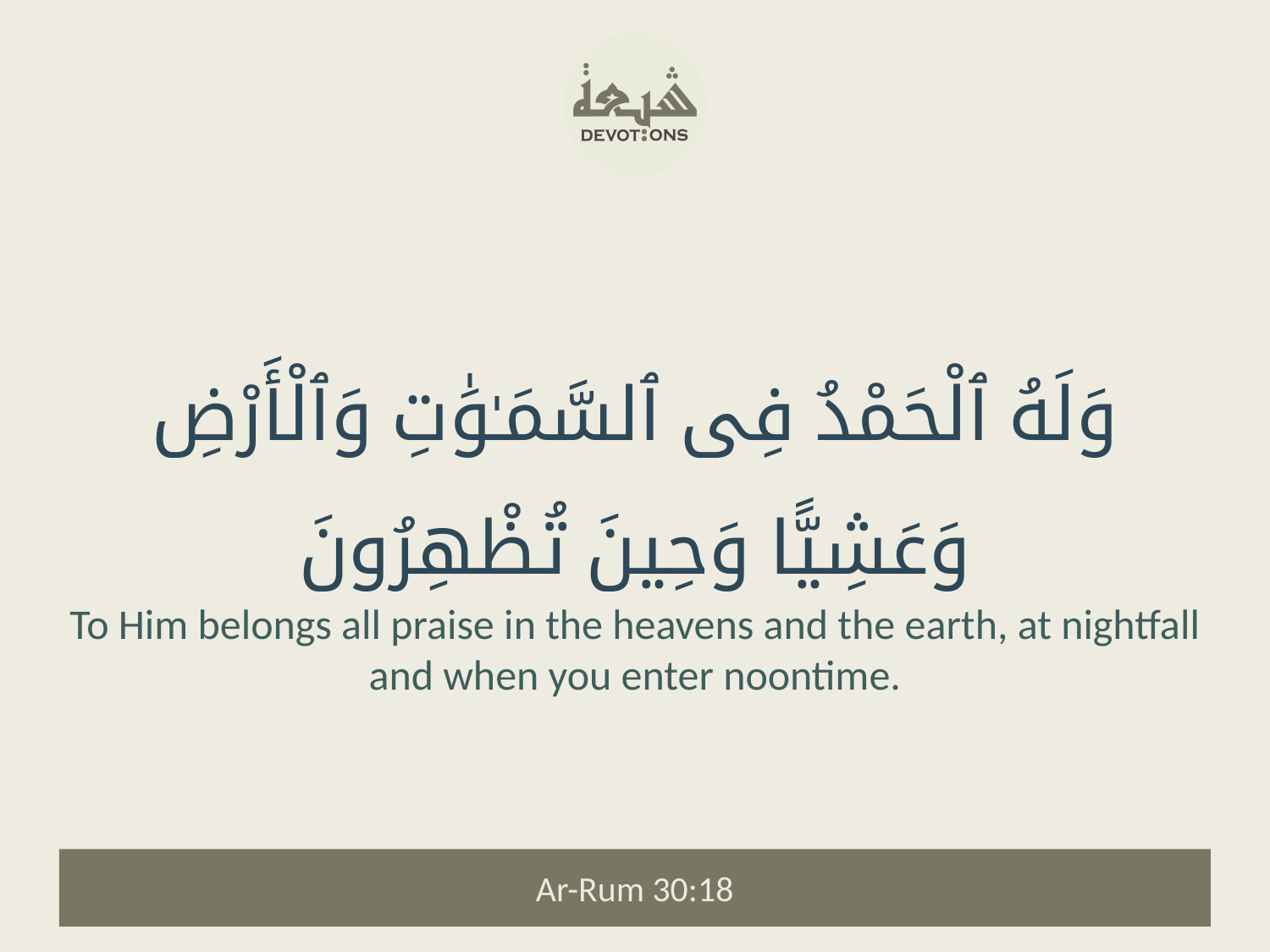

وَلَهُ ٱلْحَمْدُ فِى ٱلسَّمَـٰوَٰتِ وَٱلْأَرْضِ وَعَشِيًّا وَحِينَ تُظْهِرُونَ
To Him belongs all praise in the heavens and the earth, at nightfall and when you enter noontime.
Ar-Rum 30:18